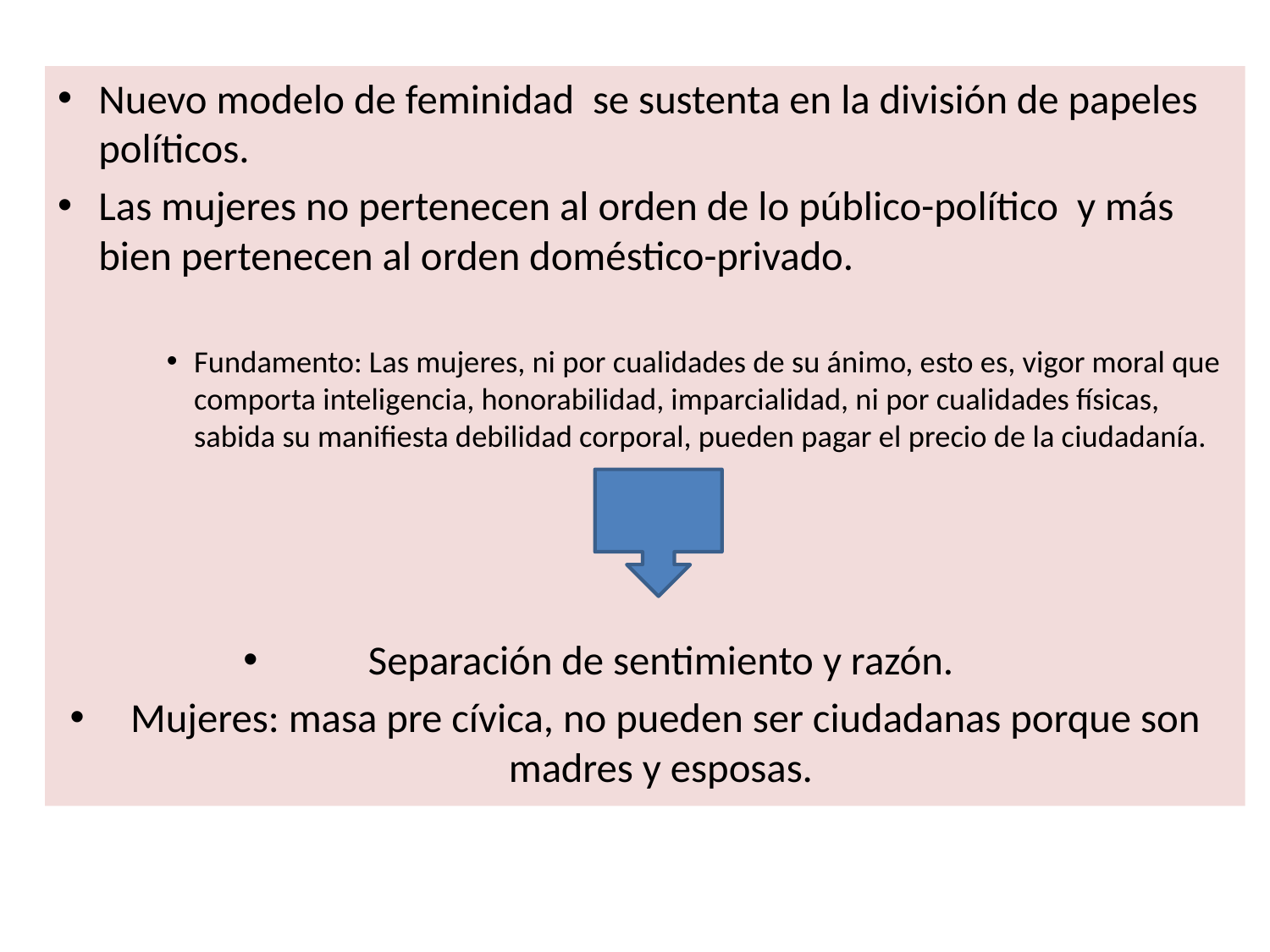

Nuevo modelo de feminidad  se sustenta en la división de papeles políticos.
Las mujeres no pertenecen al orden de lo público-político  y más bien pertenecen al orden doméstico-privado.

Fundamento: Las mujeres, ni por cualidades de su ánimo, esto es, vigor moral que comporta inteligencia, honorabilidad, imparcialidad, ni por cualidades físicas, sabida su manifiesta debilidad corporal, pueden pagar el precio de la ciudadanía.

Separación de sentimiento y razón.
Mujeres: masa pre cívica, no pueden ser ciudadanas porque son madres y esposas.